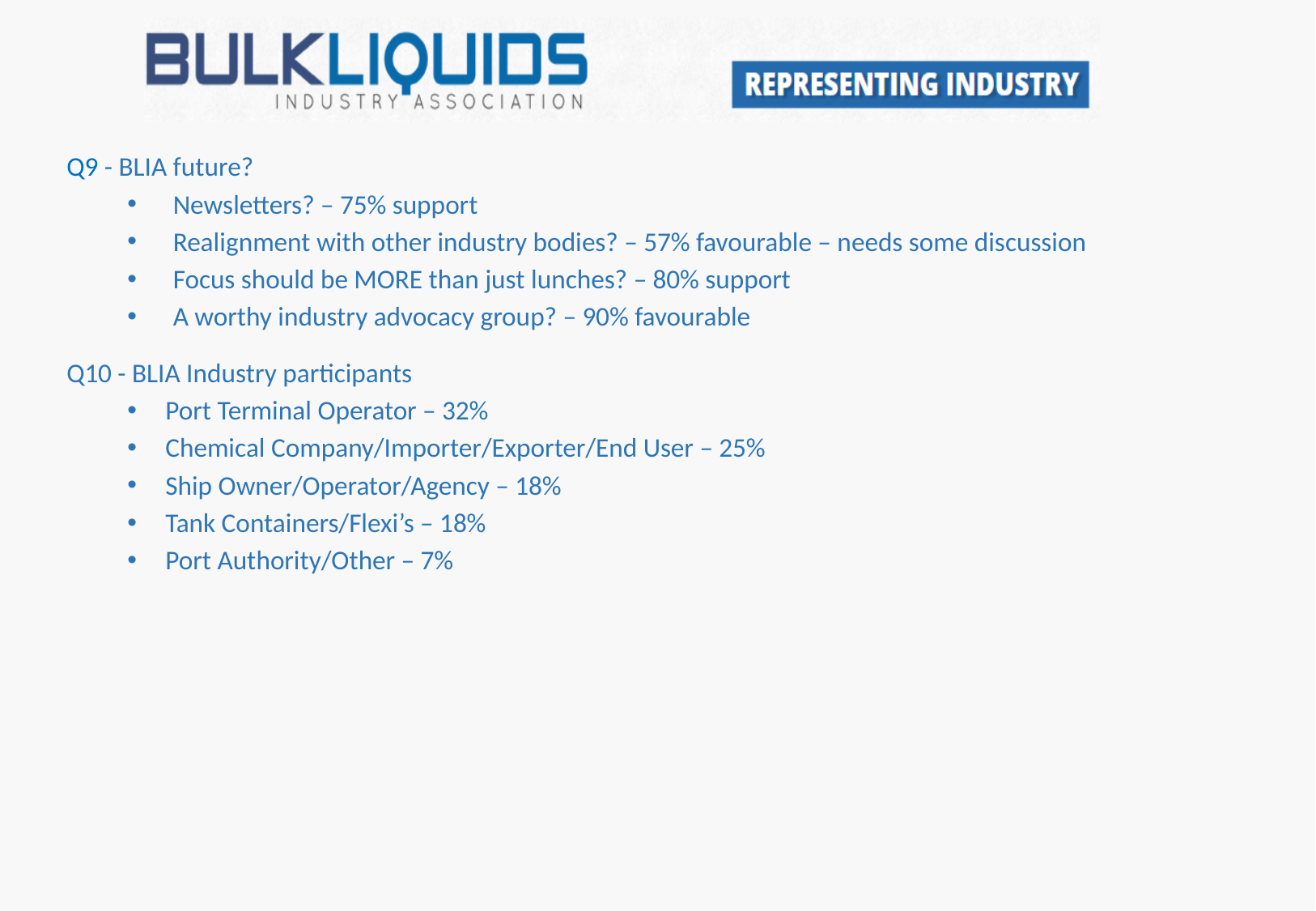

Q9 - BLIA future?
Newsletters? – 75% support
Realignment with other industry bodies? – 57% favourable – needs some discussion
Focus should be MORE than just lunches? – 80% support
A worthy industry advocacy group? – 90% favourable
Q10 - BLIA Industry participants
Port Terminal Operator – 32%
Chemical Company/Importer/Exporter/End User – 25%
Ship Owner/Operator/Agency – 18%
Tank Containers/Flexi’s – 18%
Port Authority/Other – 7%